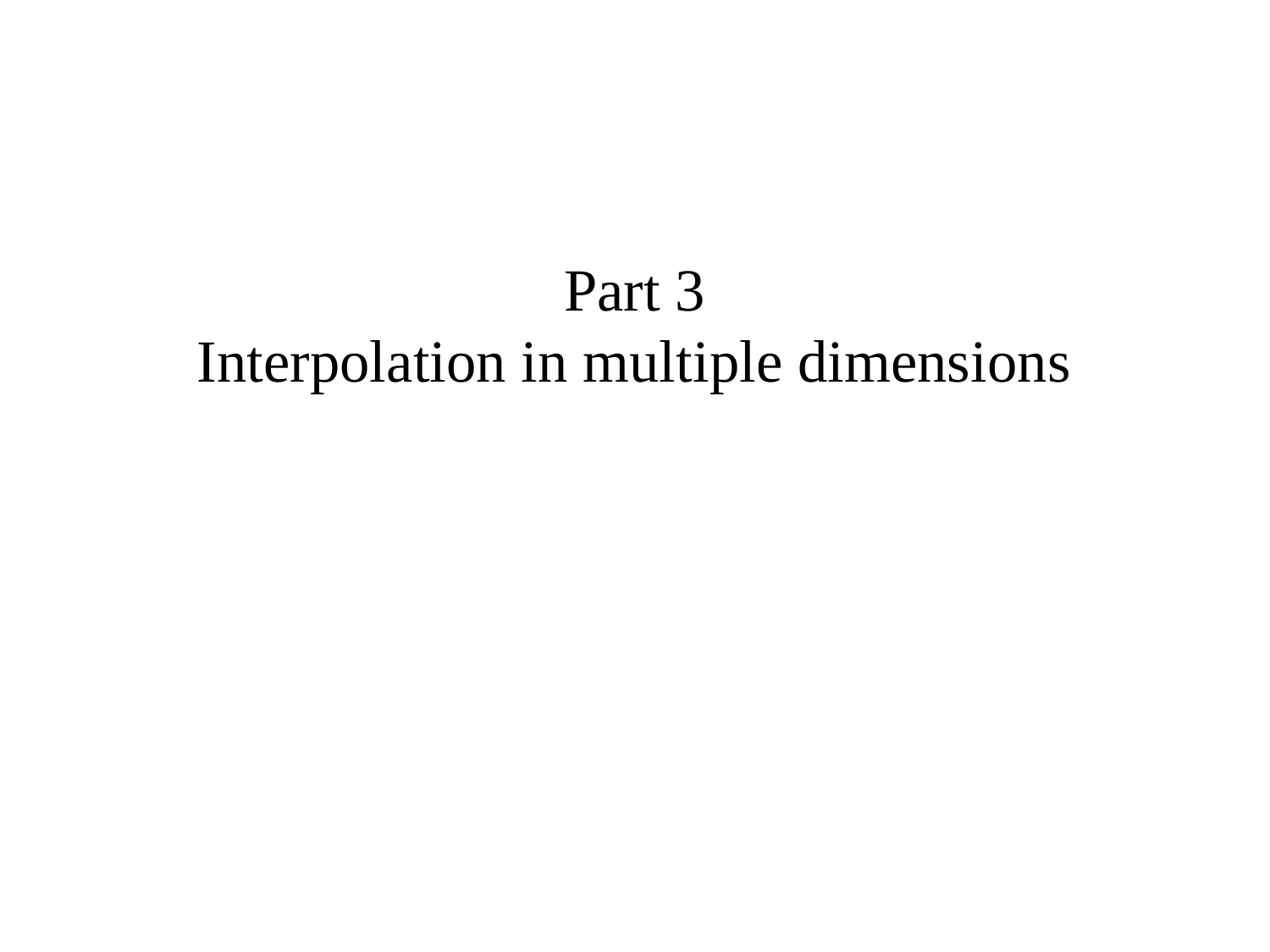

# Part 3 Interpolation in multiple dimensions